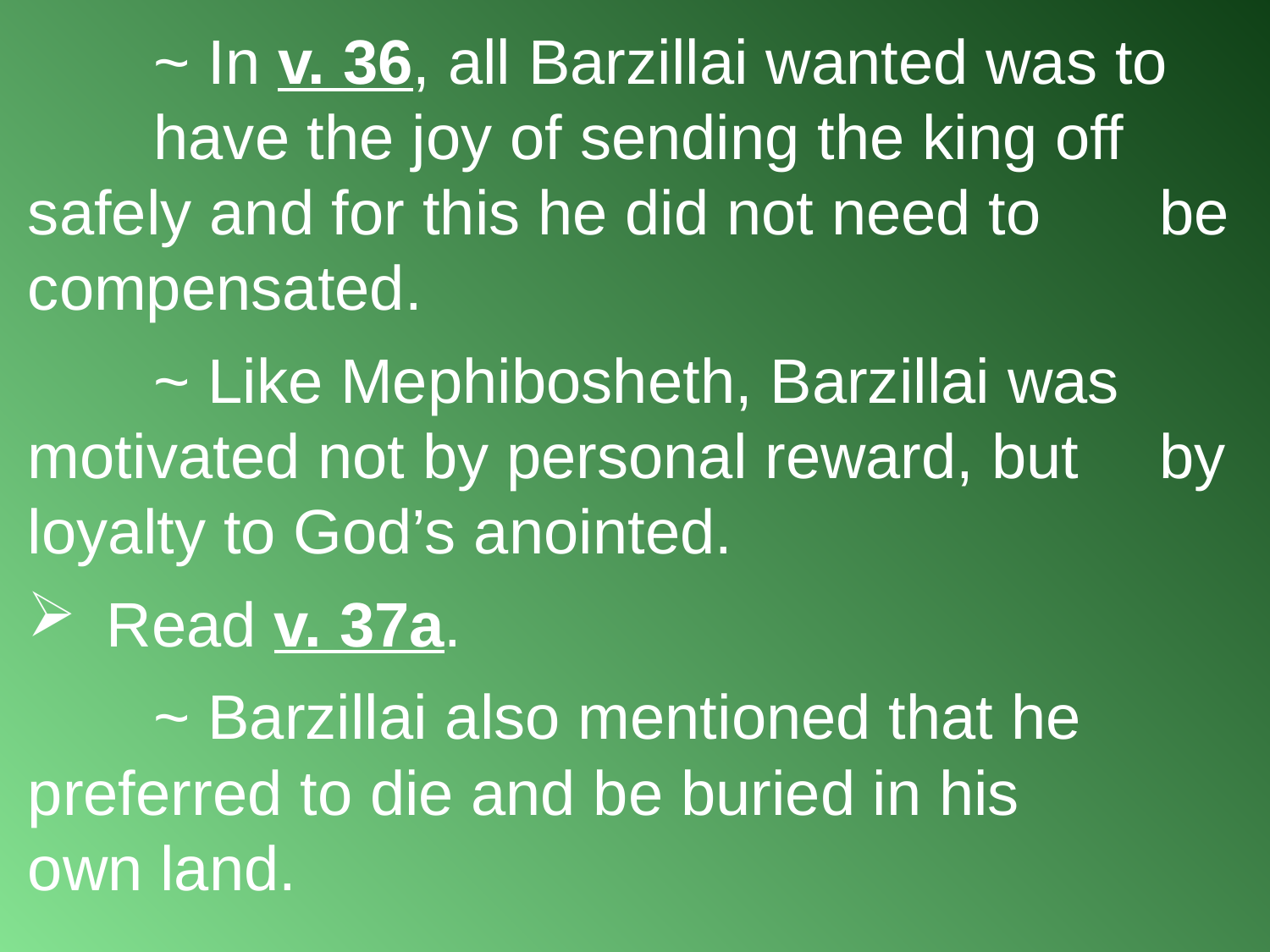

~ In v. 36, all Barzillai wanted was to 						have the joy of sending the king off 						safely and for this he did not need to 					be compensated.
		~ Like Mephibosheth, Barzillai was 						motivated not by personal reward, but 					by loyalty to God’s anointed.
Read v. 37a.
		~ Barzillai also mentioned that he 						preferred to die and be buried in his 					own land.